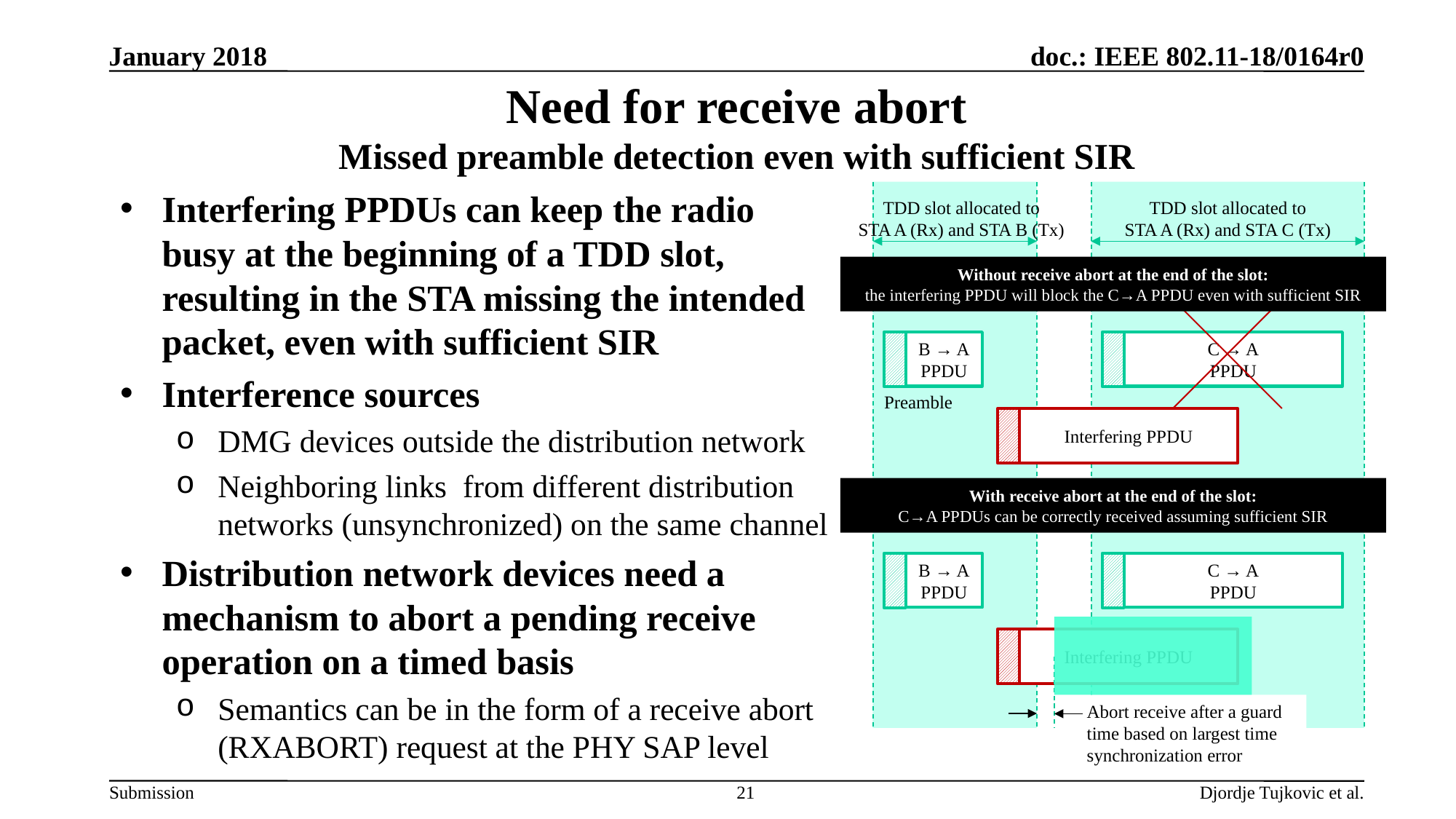

January 2018
# Need for receive abort Missed preamble detection even with sufficient SIR
Interfering PPDUs can keep the radio busy at the beginning of a TDD slot, resulting in the STA missing the intended packet, even with sufficient SIR
Interference sources
DMG devices outside the distribution network
Neighboring links  from different distribution networks (unsynchronized) on the same channel
Distribution network devices need a mechanism to abort a pending receive operation on a timed basis
Semantics can be in the form of a receive abort (RXABORT) request at the PHY SAP level

TDD slot allocated to
STA A (Rx) and STA C (Tx)
TDD slot allocated to
STA A (Rx) and STA B (Tx)
Without receive abort at the end of the slot:
the interfering PPDU will block the C→A PPDU even with sufficient SIR

B → A
PPDU

C → A
PPDU
Preamble

Interfering PPDU
With receive abort at the end of the slot:
C→A PPDUs can be correctly received assuming sufficient SIR

B → A
PPDU

C → A
PPDU

Interfering PPDU
Abort receive after a guard time based on largest time synchronization error
21
Djordje Tujkovic et al.